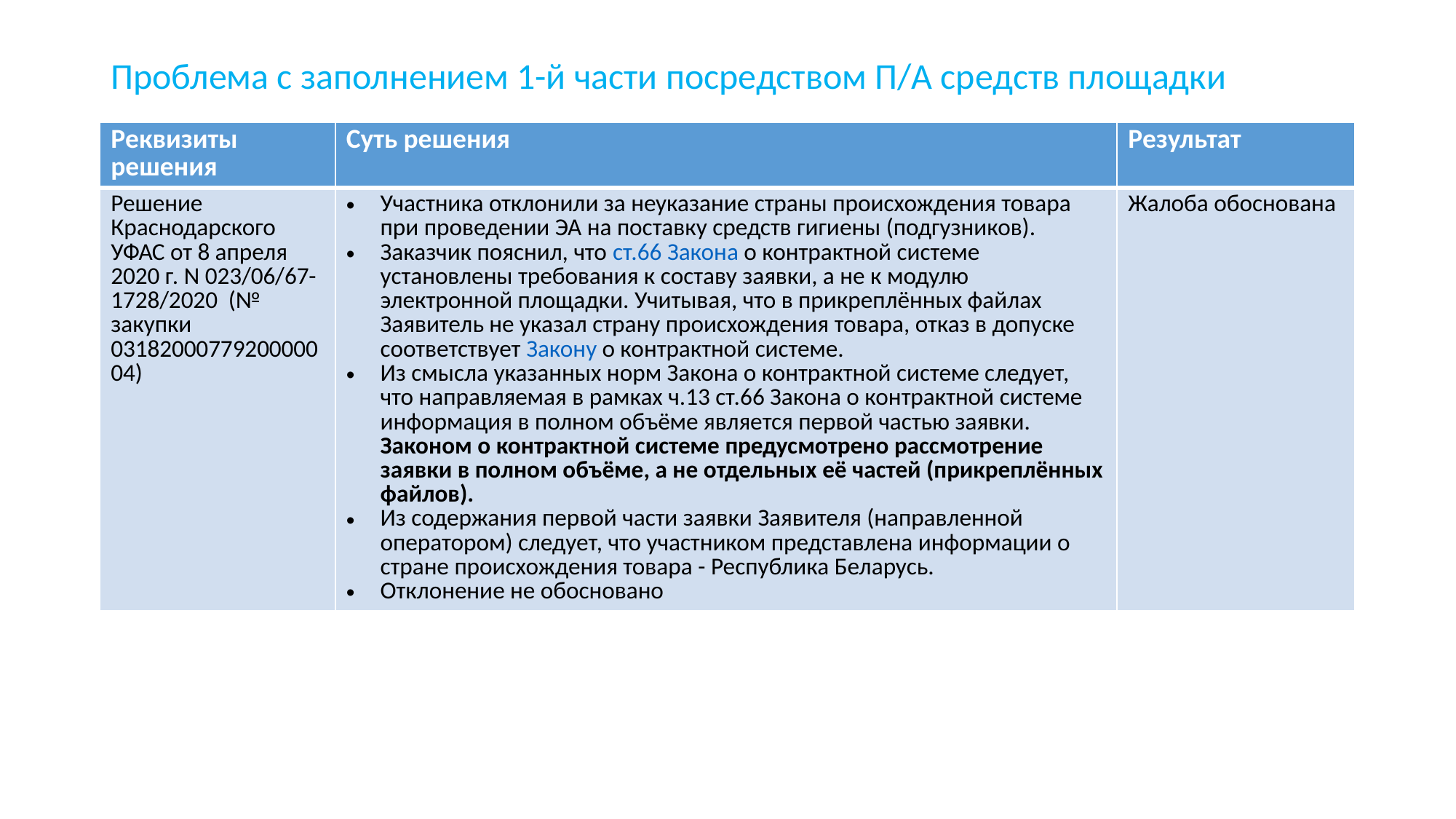

# Проблема с заполнением 1-й части посредством П/А средств площадки
| Реквизиты решения | Суть решения | Результат |
| --- | --- | --- |
| Решение Краснодарского УФАС от 8 апреля 2020 г. N 023/06/67-1728/2020 (№ закупки 0318200077920000004) | Участника отклонили за неуказание страны происхождения товара при проведении ЭА на поставку средств гигиены (подгузников). Заказчик пояснил, что ст.66 Закона о контрактной системе установлены требования к составу заявки, а не к модулю электронной площадки. Учитывая, что в прикреплённых файлах Заявитель не указал страну происхождения товара, отказ в допуске соответствует Закону о контрактной системе. Из смысла указанных норм Закона о контрактной системе следует, что направляемая в рамках ч.13 ст.66 Закона о контрактной системе информация в полном объёме является первой частью заявки. Законом о контрактной системе предусмотрено рассмотрение заявки в полном объёме, а не отдельных её частей (прикреплённых файлов). Из содержания первой части заявки Заявителя (направленной оператором) следует, что участником представлена информации о стране происхождения товара - Республика Беларусь. Отклонение не обосновано | Жалоба обоснована |